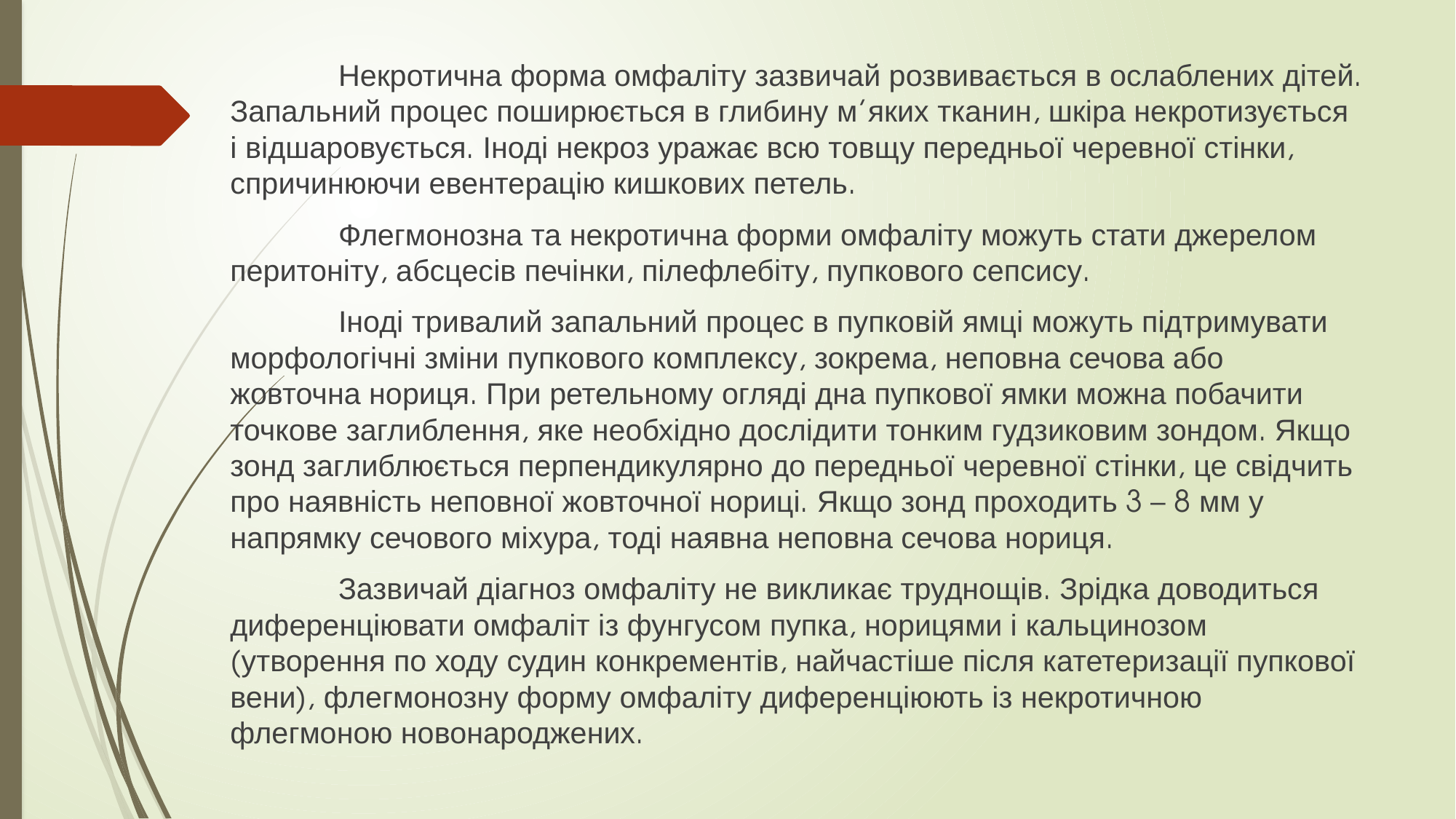

Некротична форма омфаліту зазвичай розвивається в ослаблених дітей. Запальний процес поширюється в глибину м’яких тканин, шкіра некротизується і відшаровується. Іноді некроз уражає всю товщу передньої черевної стінки, спричинюючи евентерацію кишкових петель.
	Флегмонозна та некротична форми омфаліту можуть стати джерелом перитоніту, абсцесів печінки, пілефлебіту, пупкового сепсису.
	Іноді тривалий запальний процес в пупковій ямці можуть підтримувати морфологічні зміни пупкового комплексу, зокрема, неповна сечова або жовточна нориця. При ретельному огляді дна пупкової ямки можна побачити точкове заглиблення, яке необхідно дослідити тонким гудзиковим зондом. Якщо зонд заглиблюється перпендикулярно до передньої черевної стінки, це свідчить про наявність неповної жовточної нориці. Якщо зонд проходить 3 – 8 мм у напрямку сечового міхура, тоді наявна неповна сечова нориця.
	Зазвичай діагноз омфаліту не викликає труднощів. Зрідка доводиться диференціювати омфаліт із фунгусом пупка, норицями і кальцинозом (утворення по ходу судин конкрементів, найчастіше після катетеризації пупкової вени), флегмонозну форму омфаліту диференціюють із некротичною флегмоною новонароджених.